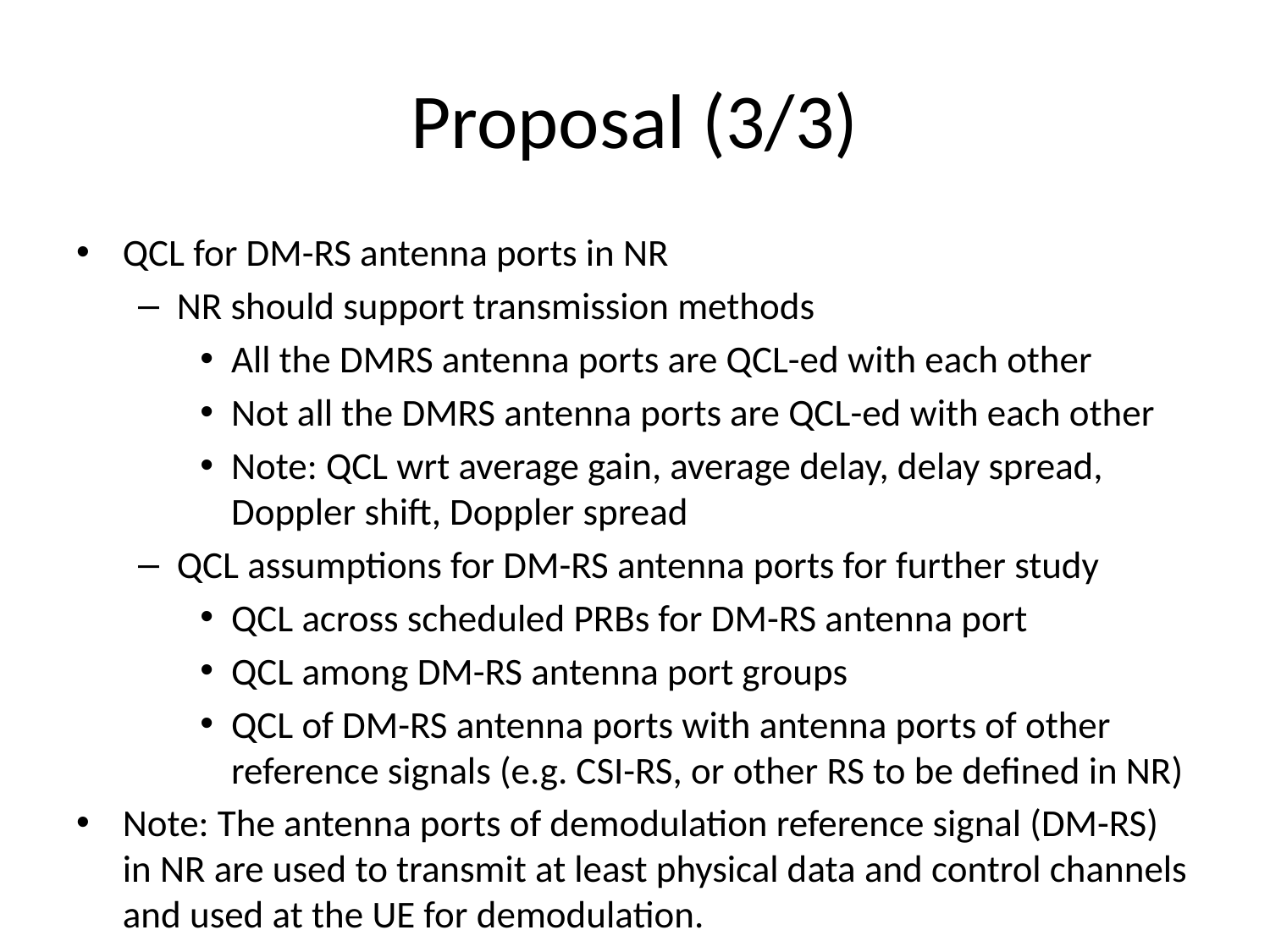

# Proposal (3/3)
QCL for DM-RS antenna ports in NR
NR should support transmission methods
All the DMRS antenna ports are QCL-ed with each other
Not all the DMRS antenna ports are QCL-ed with each other
Note: QCL wrt average gain, average delay, delay spread, Doppler shift, Doppler spread
QCL assumptions for DM-RS antenna ports for further study
QCL across scheduled PRBs for DM-RS antenna port
QCL among DM-RS antenna port groups
QCL of DM-RS antenna ports with antenna ports of other reference signals (e.g. CSI-RS, or other RS to be defined in NR)
Note: The antenna ports of demodulation reference signal (DM-RS) in NR are used to transmit at least physical data and control channels and used at the UE for demodulation.